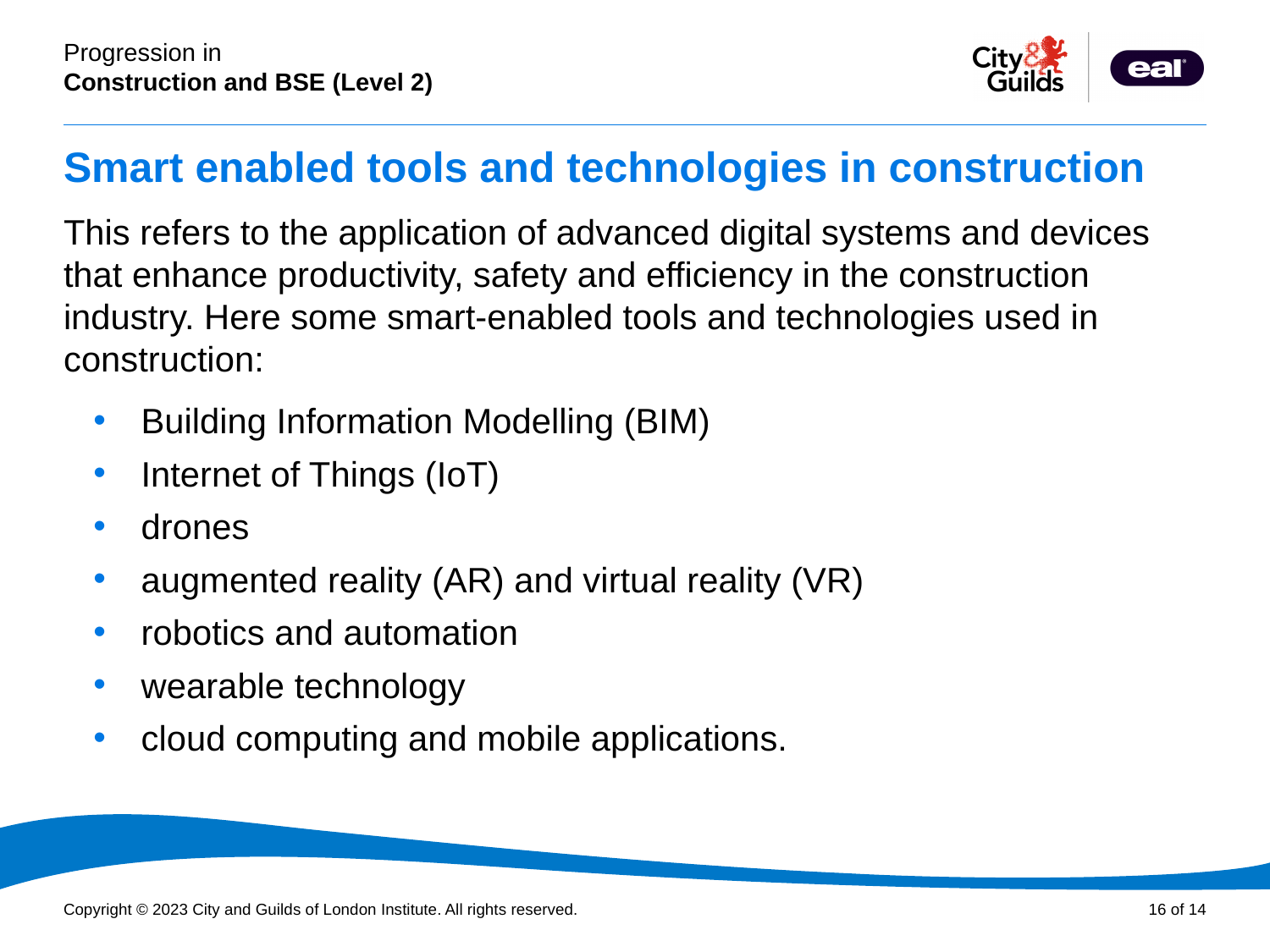

# Smart enabled tools and technologies in construction
This refers to the application of advanced digital systems and devices that enhance productivity, safety and efficiency in the construction industry. Here some smart-enabled tools and technologies used in construction:
Building Information Modelling (BIM)
Internet of Things (IoT)
drones
augmented reality (AR) and virtual reality (VR)
robotics and automation
wearable technology
cloud computing and mobile applications.